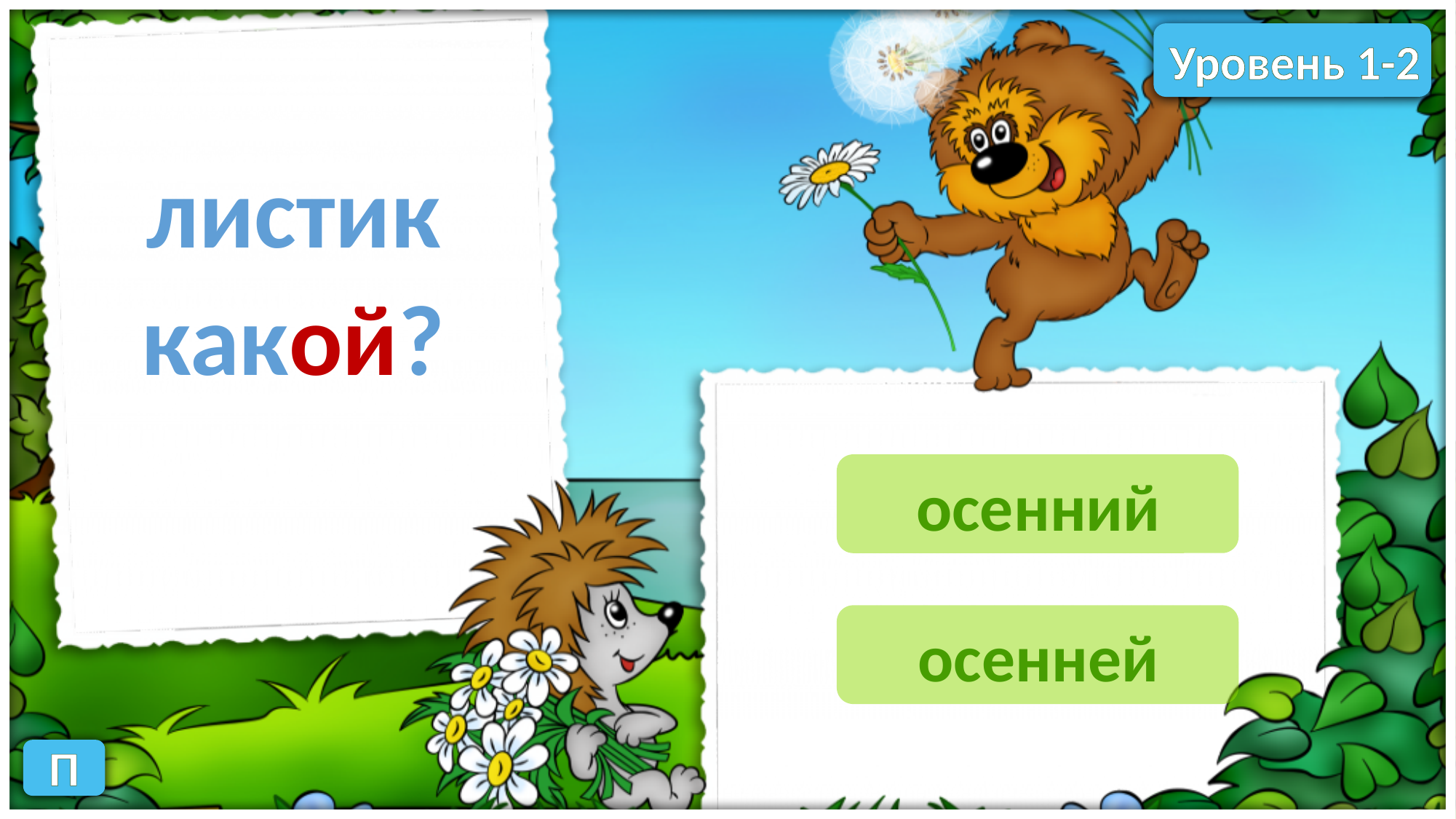

Уровень 1-2
листик
какой?

осенний

осенней
П